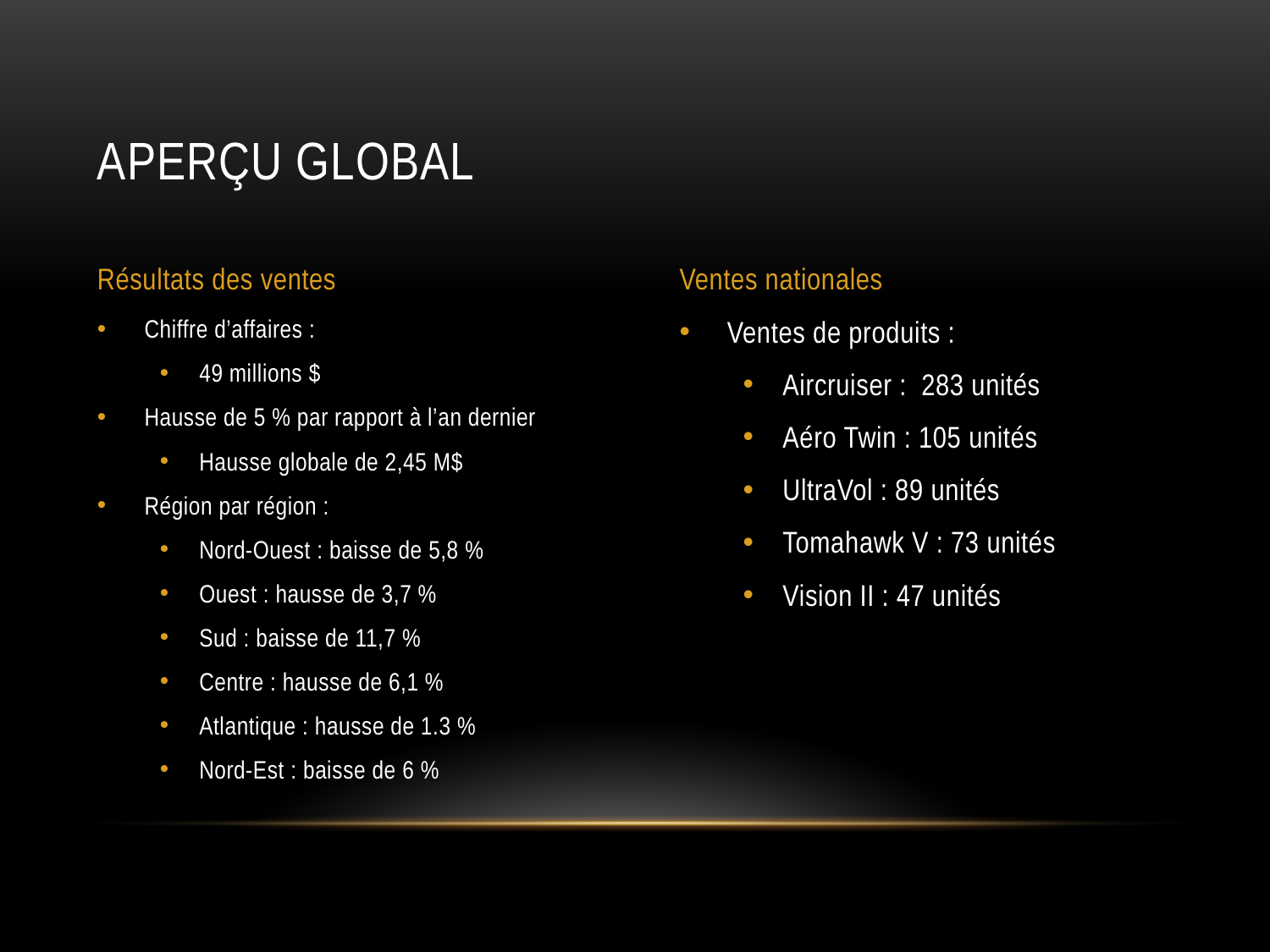

# Aperçu global
Résultats des ventes
Ventes nationales
Chiffre d’affaires :
49 millions $
Hausse de 5 % par rapport à l’an dernier
Hausse globale de 2,45 M$
Région par région :
Nord-Ouest : baisse de 5,8 %
Ouest : hausse de 3,7 %
Sud : baisse de 11,7 %
Centre : hausse de 6,1 %
Atlantique : hausse de 1.3 %
Nord-Est : baisse de 6 %

Ventes de produits :
Aircruiser :  283 unités
Aéro Twin : 105 unités
UltraVol : 89 unités
Tomahawk V : 73 unités
Vision II : 47 unités